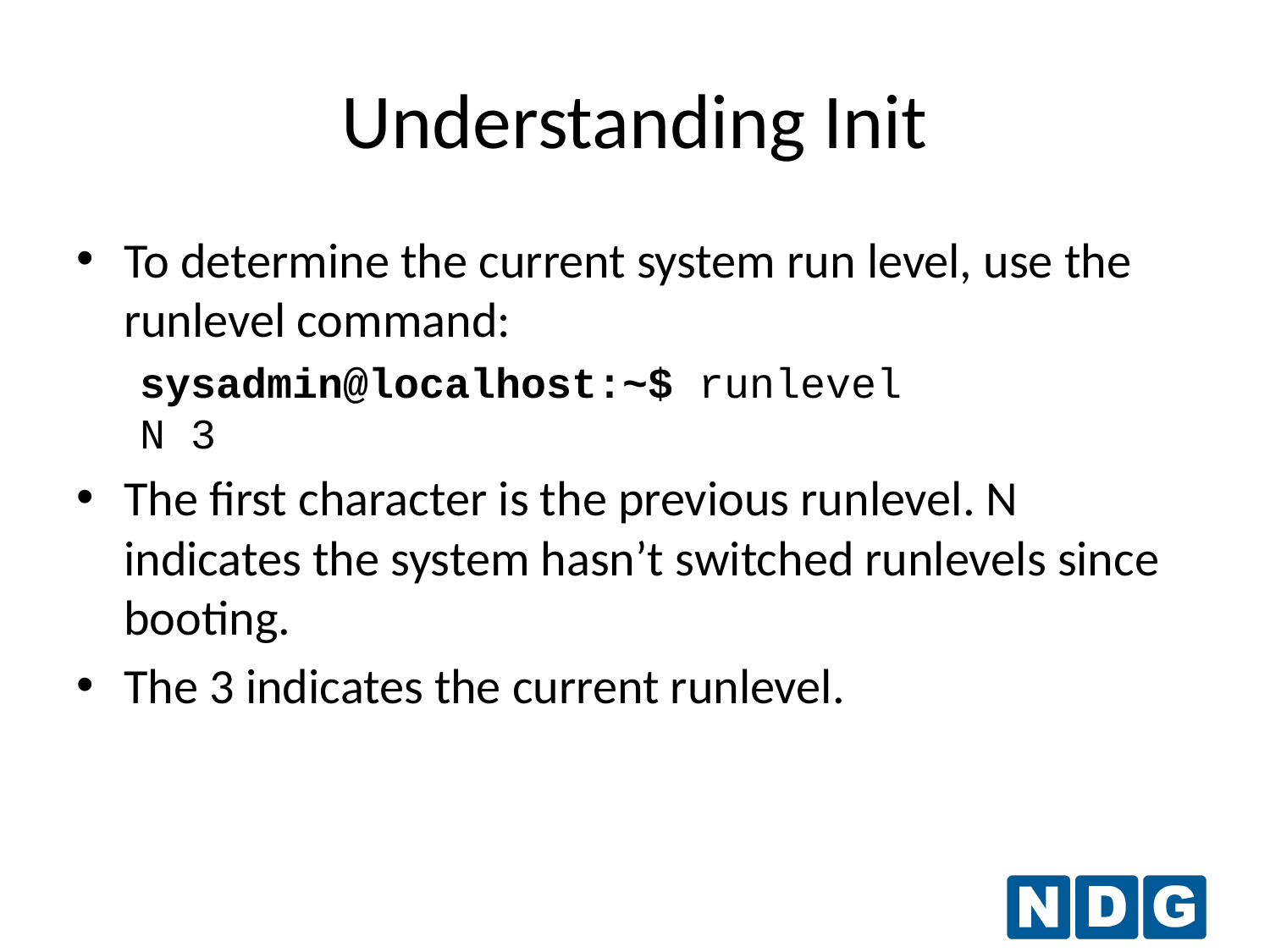

# Understanding Init
To determine the current system run level, use the runlevel command:
sysadmin@localhost:~$ runlevel
N 3
The first character is the previous runlevel. N indicates the system hasn’t switched runlevels since booting.
The 3 indicates the current runlevel.